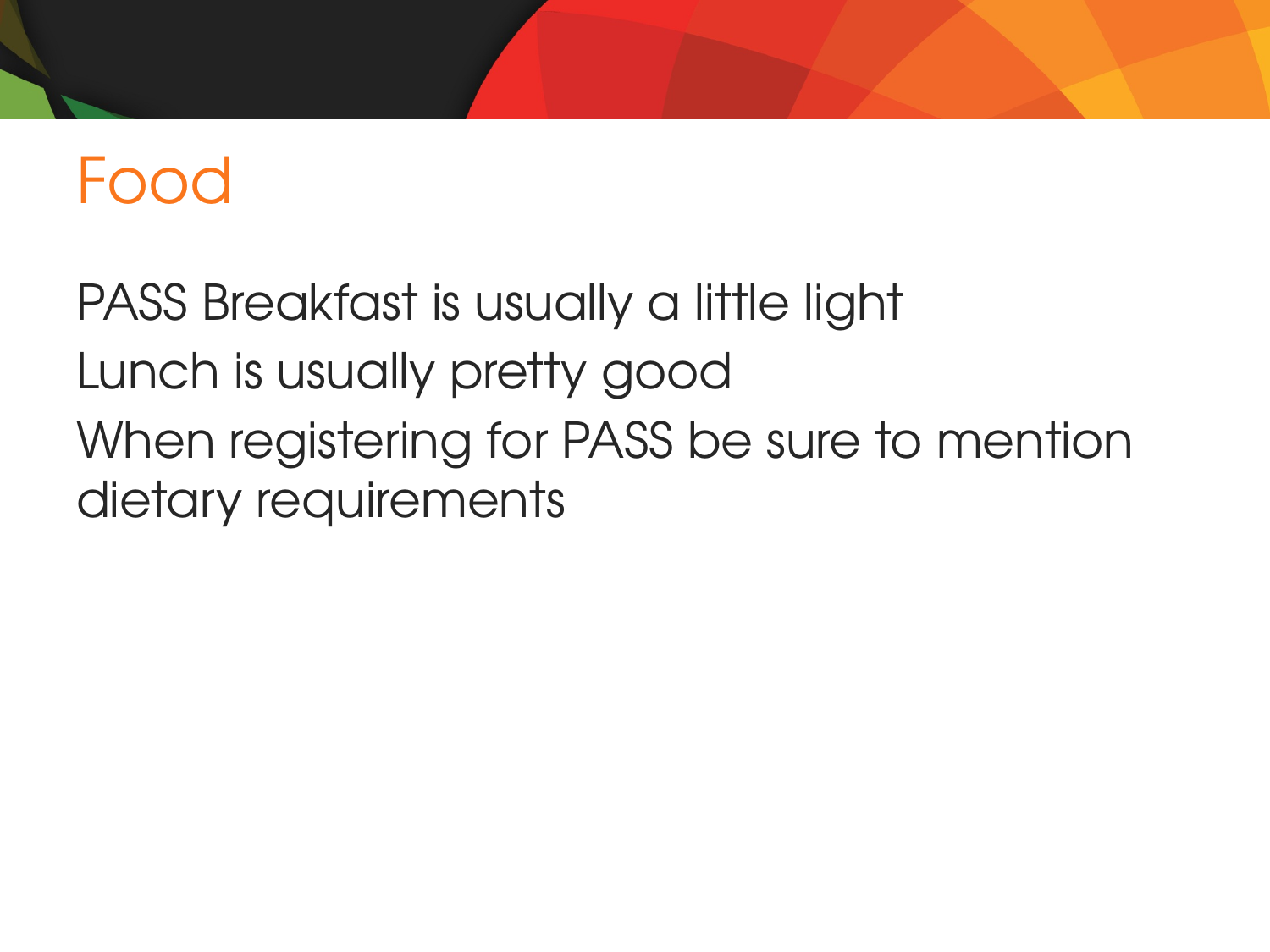

# Food
PASS Breakfast is usually a little light
Lunch is usually pretty good
When registering for PASS be sure to mention dietary requirements